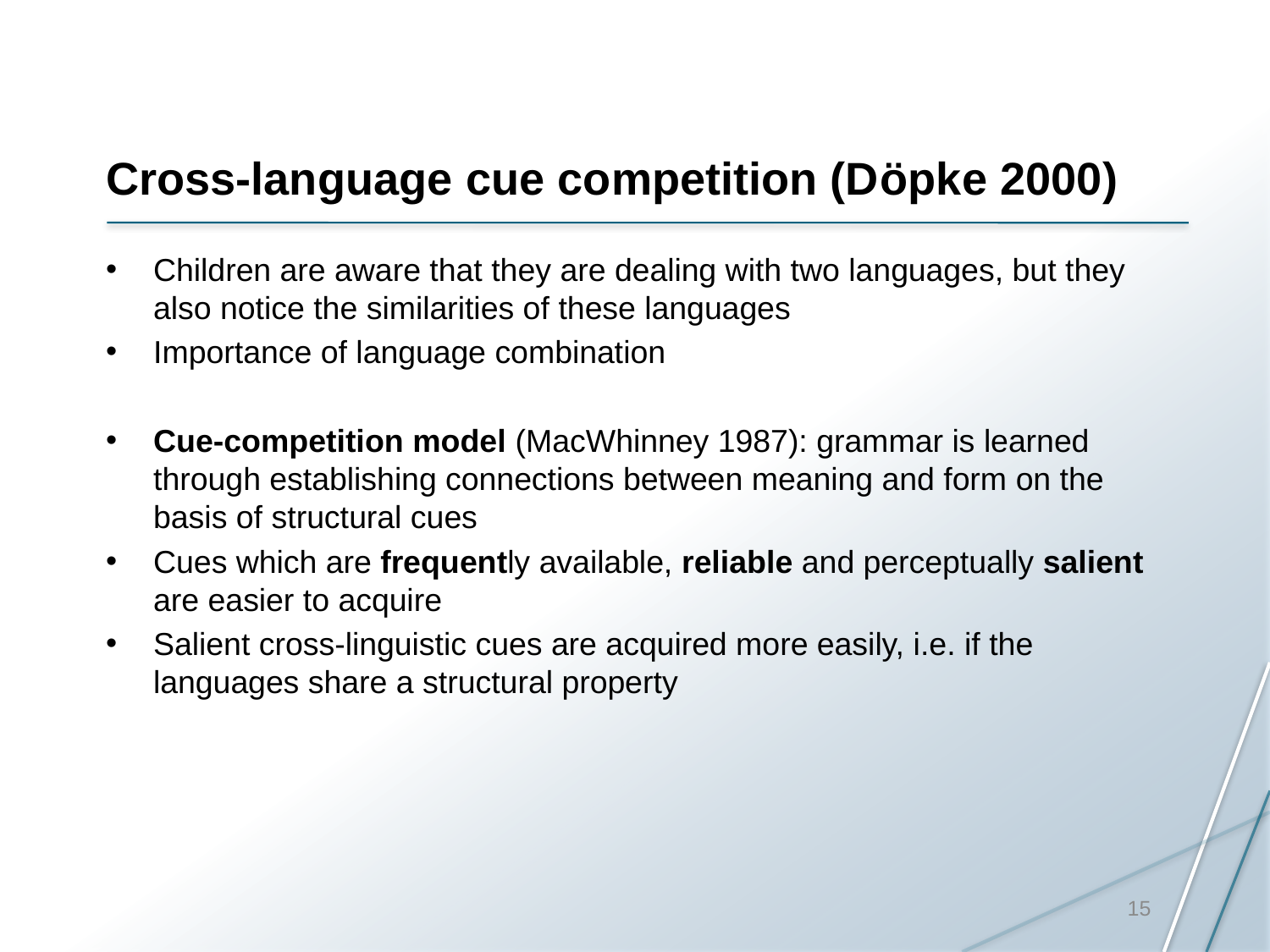

# Cross-language cue competition (Döpke 2000)
Children are aware that they are dealing with two languages, but they also notice the similarities of these languages
Importance of language combination

Cue-competition model (MacWhinney 1987): grammar is learned through establishing connections between meaning and form on the basis of structural cues
Cues which are frequently available, reliable and perceptually salient are easier to acquire
Salient cross-linguistic cues are acquired more easily, i.e. if the languages share a structural property

15